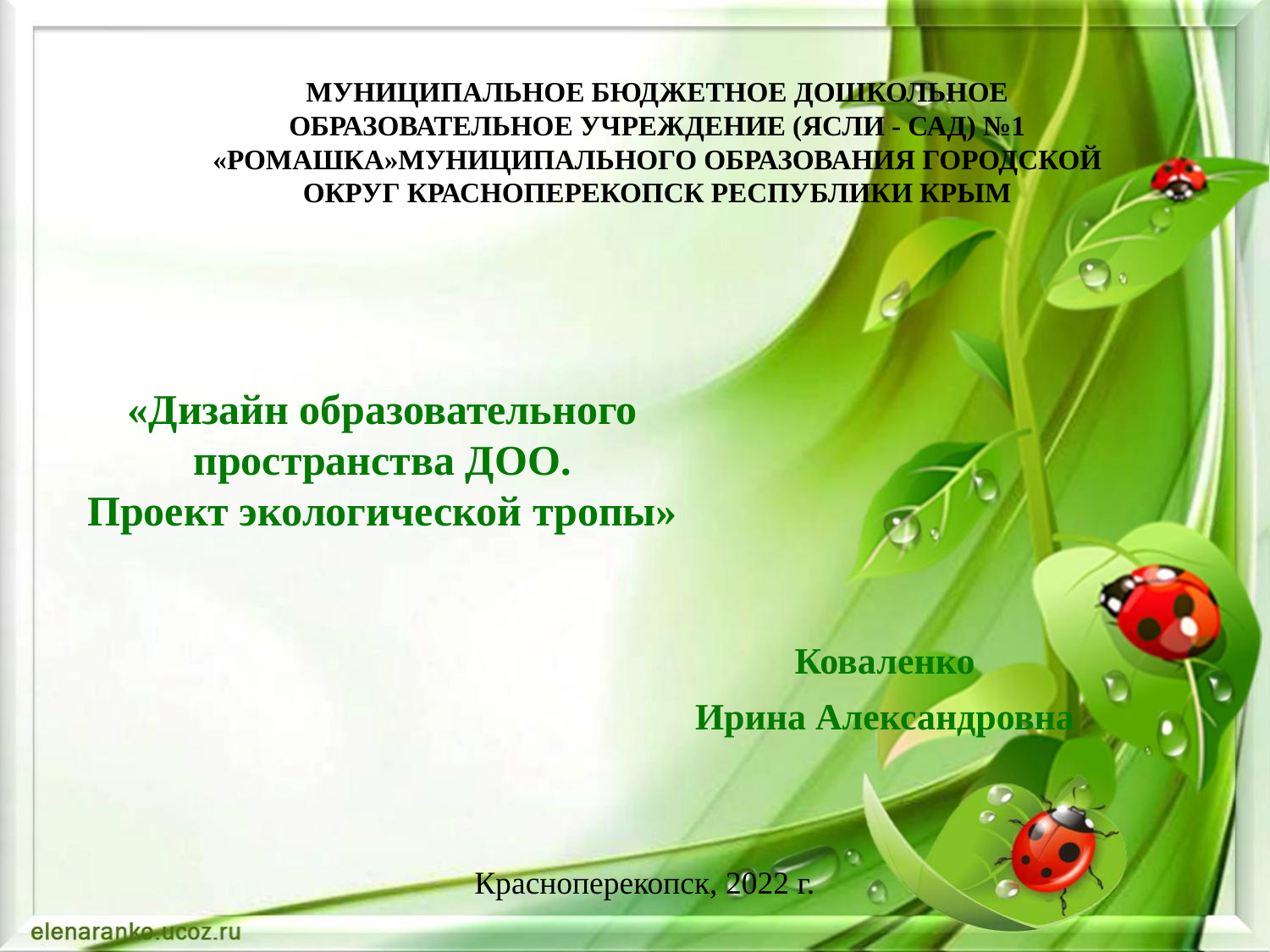

# МУНИЦИПАЛЬНОЕ БЮДЖЕТНОЕ ДОШКОЛЬНОЕ ОБРАЗОВАТЕЛЬНОЕ УЧРЕЖДЕНИЕ (ЯСЛИ - САД) №1 «РОМАШКА»МУНИЦИПАЛЬНОГО ОБРАЗОВАНИЯ ГОРОДСКОЙ ОКРУГ КРАСНОПЕРЕКОПСК РЕСПУБЛИКИ КРЫМ
«Дизайн образовательного пространства ДОО.
Проект экологической тропы»
 Коваленко
Ирина Александровна
Красноперекопск, 2022 г.